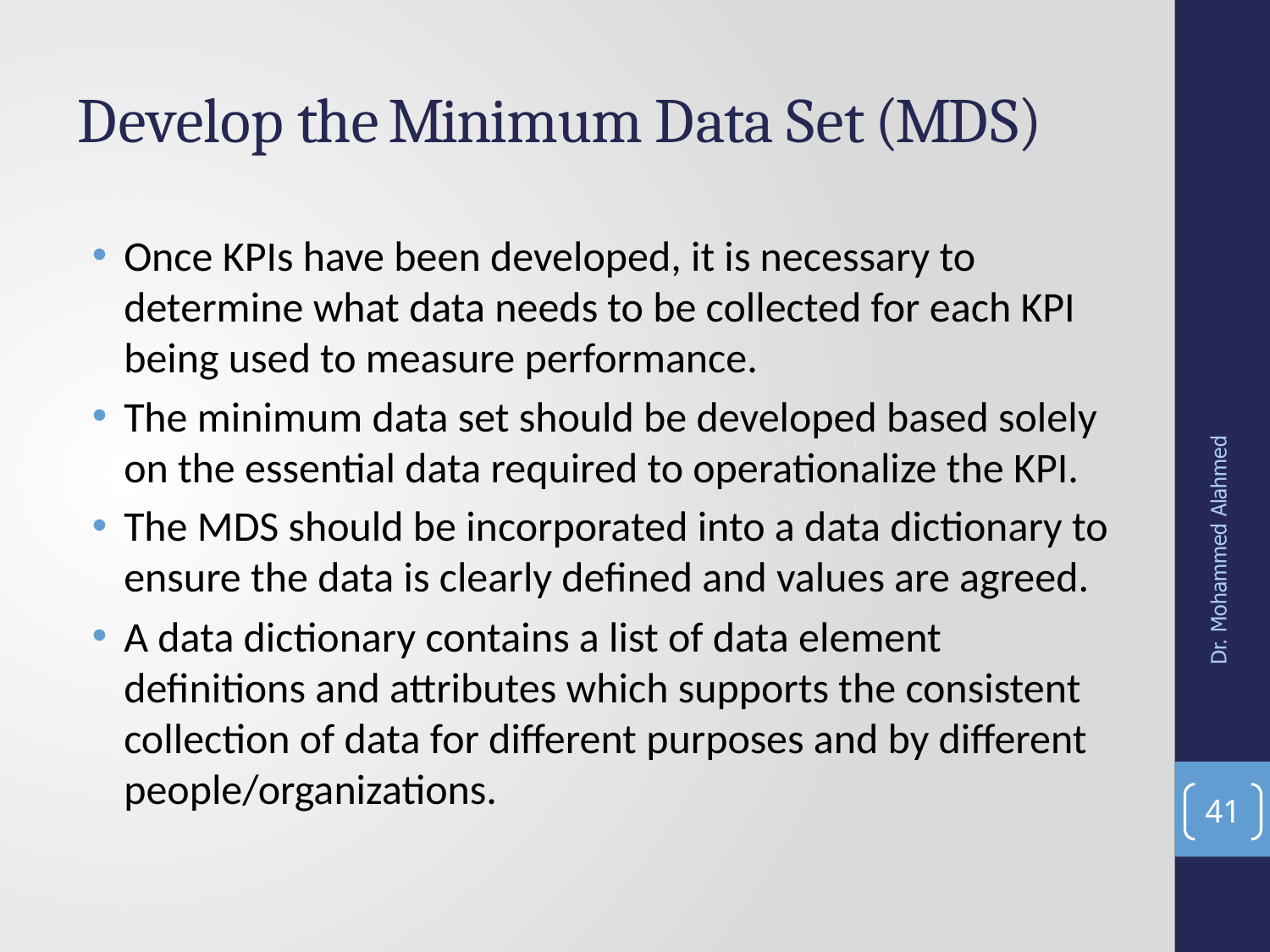

# Develop the Minimum Data Set (MDS)
Once KPIs have been developed, it is necessary to determine what data needs to be collected for each KPI being used to measure performance.
The minimum data set should be developed based solely on the essential data required to operationalize the KPI.
The MDS should be incorporated into a data dictionary to ensure the data is clearly defined and values are agreed.
A data dictionary contains a list of data element definitions and attributes which supports the consistent collection of data for different purposes and by different people/organizations.
Dr. Mohammed Alahmed
41